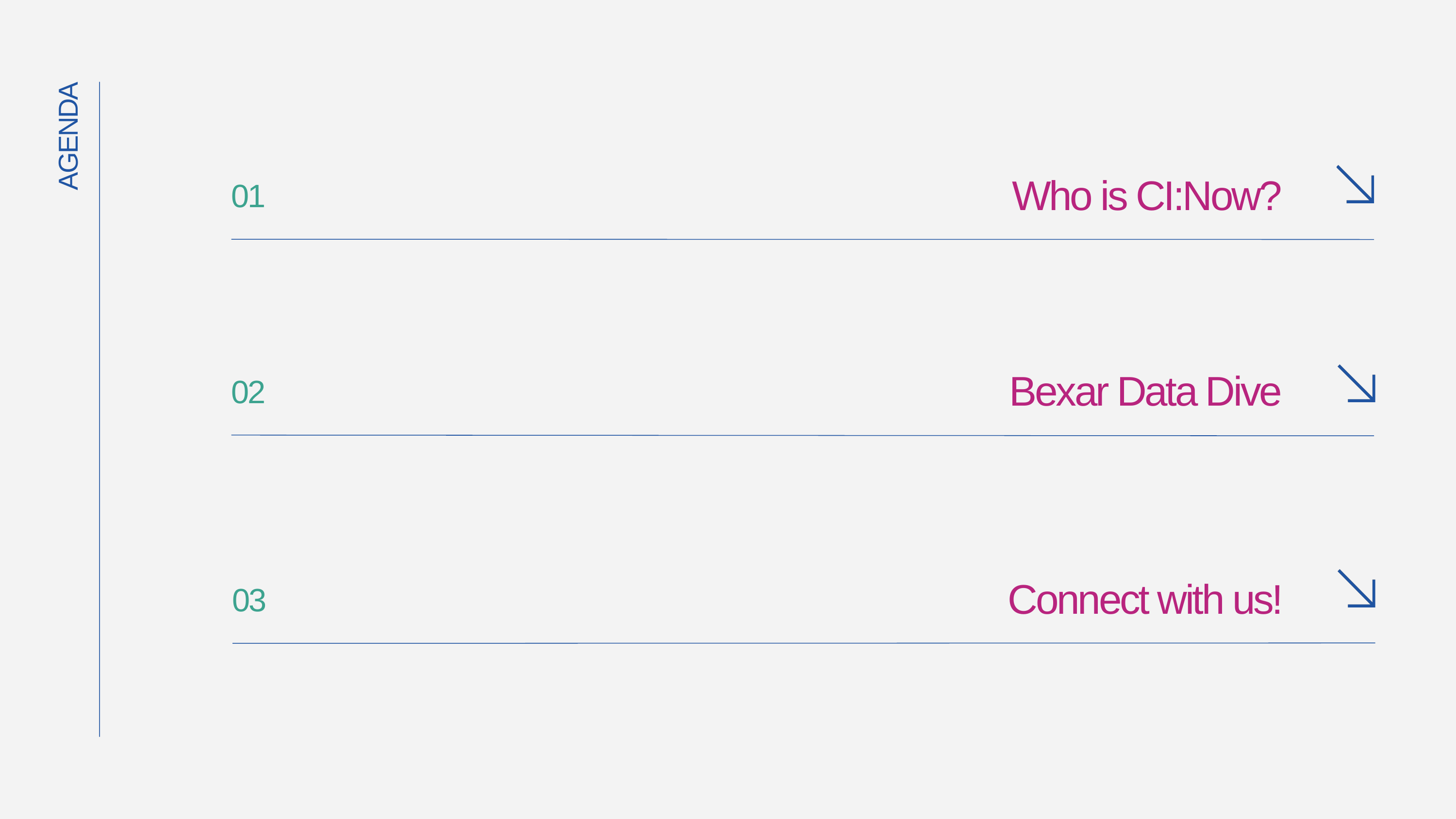

AGENDA

Who is CI:Now?
01

Bexar Data Dive

02

Connect with us!
03